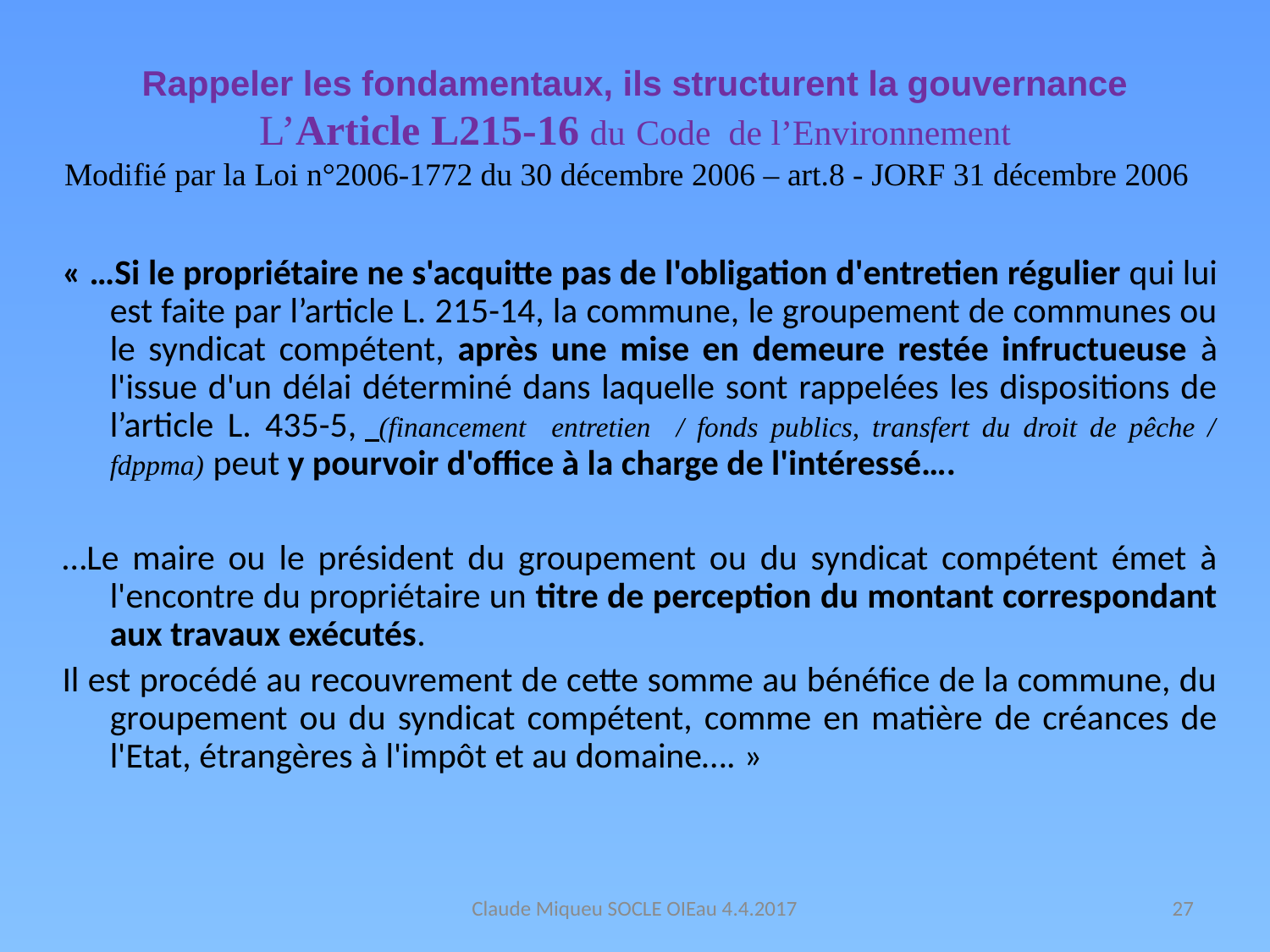

# Rappeler les fondamentaux, ils structurent la gouvernance L’Article L215-16 du Code  de l’Environnement Modifié par la Loi n°2006-1772 du 30 décembre 2006 – art.8 - JORF 31 décembre 2006

« …Si le propriétaire ne s'acquitte pas de l'obligation d'entretien régulier qui lui est faite par l’article L. 215-14, la commune, le groupement de communes ou le syndicat compétent, après une mise en demeure restée infructueuse à l'issue d'un délai déterminé dans laquelle sont rappelées les dispositions de l’article L. 435-5,  (financement  entretien  / fonds publics, transfert du droit de pêche / fdppma) peut y pourvoir d'office à la charge de l'intéressé….

…Le maire ou le président du groupement ou du syndicat compétent émet à l'encontre du propriétaire un titre de perception du montant correspondant aux travaux exécutés.
Il est procédé au recouvrement de cette somme au bénéfice de la commune, du groupement ou du syndicat compétent, comme en matière de créances de l'Etat, étrangères à l'impôt et au domaine…. »
Claude Miqueu SOCLE OIEau 4.4.2017
27